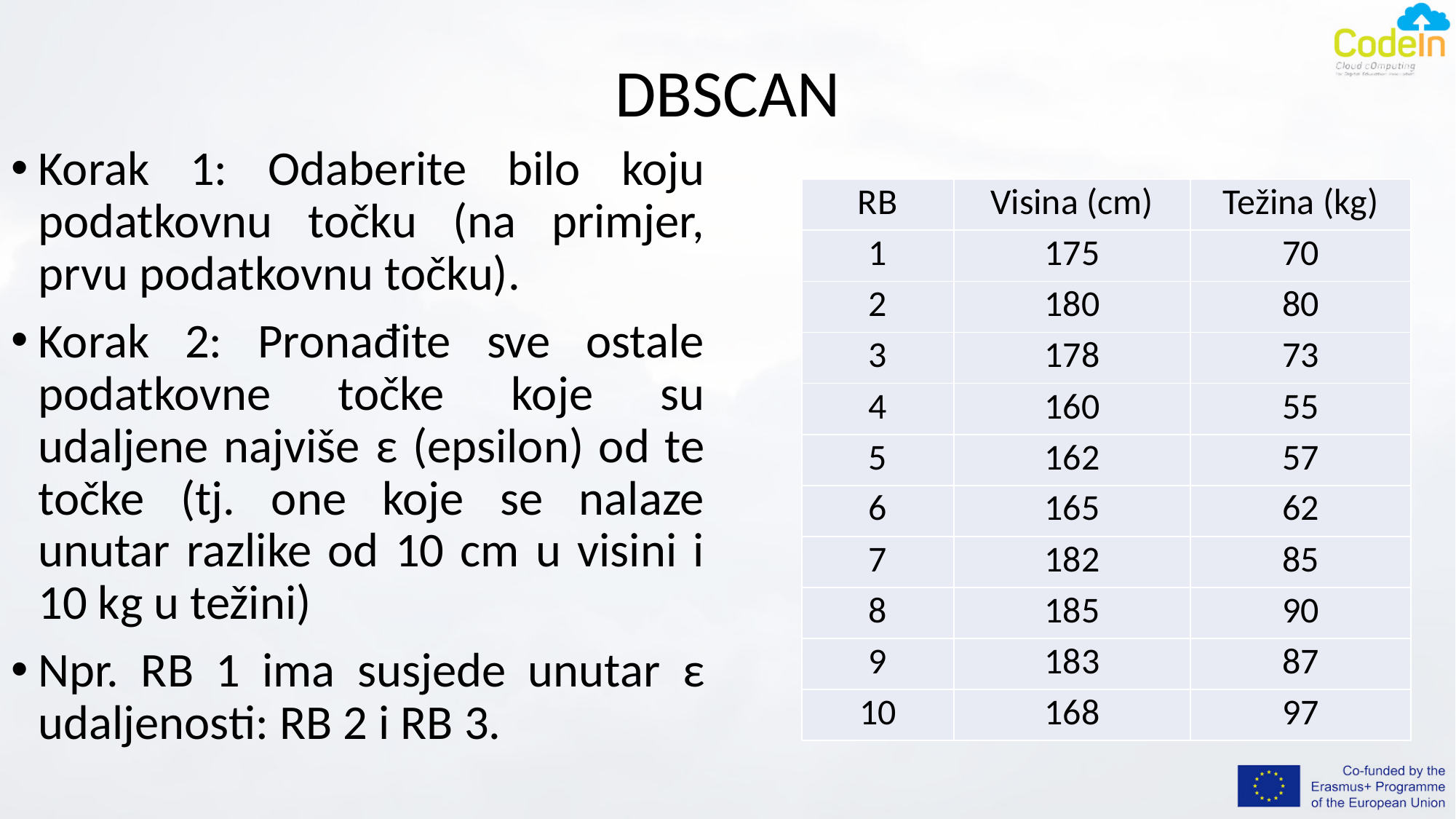

# DBSCAN
Korak 1: Odaberite bilo koju podatkovnu točku (na primjer, prvu podatkovnu točku).
Korak 2: Pronađite sve ostale podatkovne točke koje su udaljene najviše ε (epsilon) od te točke (tj. one koje se nalaze unutar razlike od 10 cm u visini i 10 kg u težini)
Npr. RB 1 ima susjede unutar ε udaljenosti: RB 2 i RB 3.
| RB | Visina (cm) | Težina (kg) |
| --- | --- | --- |
| 1 | 175 | 70 |
| 2 | 180 | 80 |
| 3 | 178 | 73 |
| 4 | 160 | 55 |
| 5 | 162 | 57 |
| 6 | 165 | 62 |
| 7 | 182 | 85 |
| 8 | 185 | 90 |
| 9 | 183 | 87 |
| 10 | 168 | 97 |